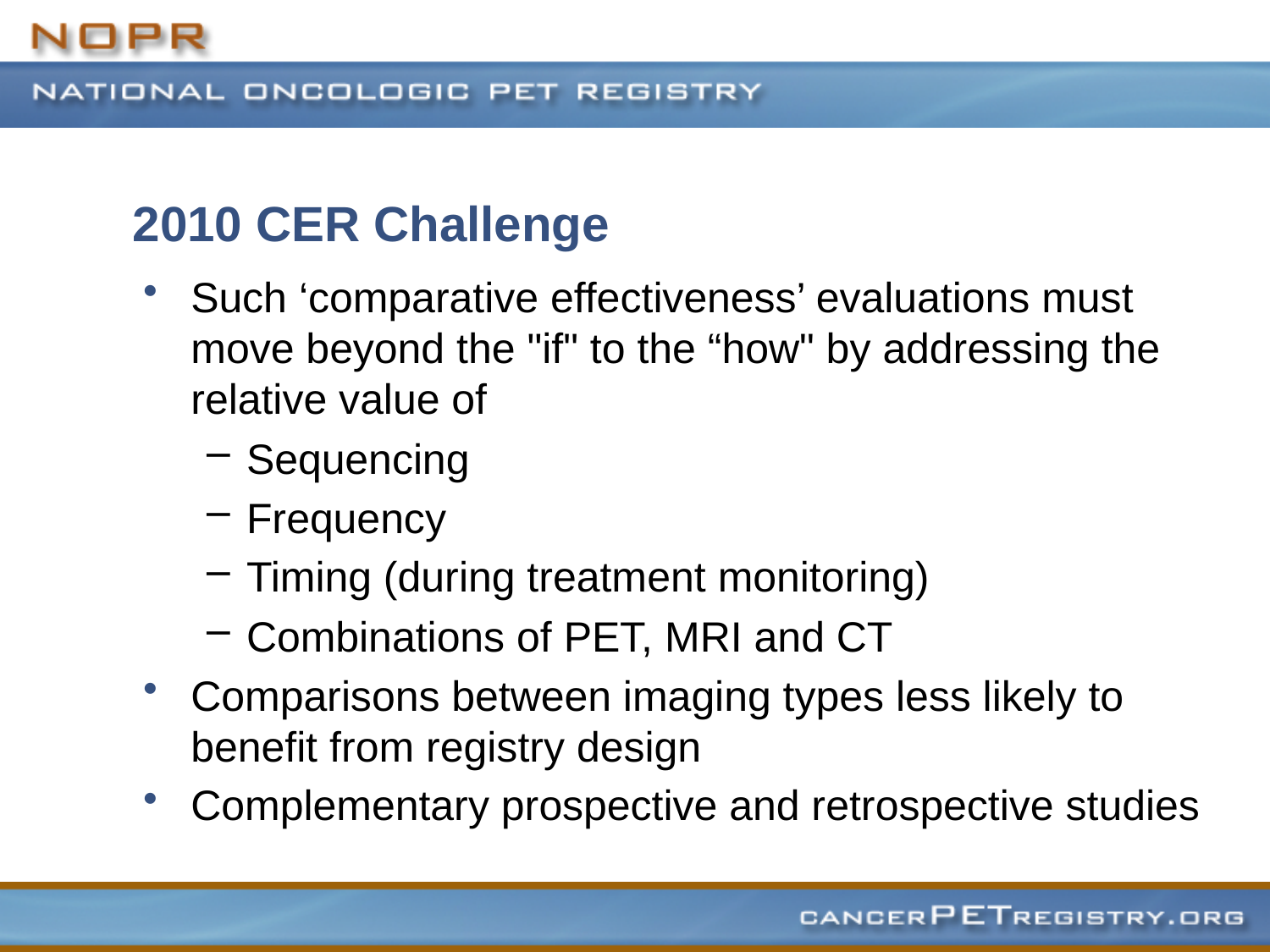

# 2010 CER Challenge
Such ‘comparative effectiveness’ evaluations must move beyond the "if" to the “how" by addressing the relative value of
Sequencing
Frequency
Timing (during treatment monitoring)
Combinations of PET, MRI and CT
Comparisons between imaging types less likely to benefit from registry design
Complementary prospective and retrospective studies